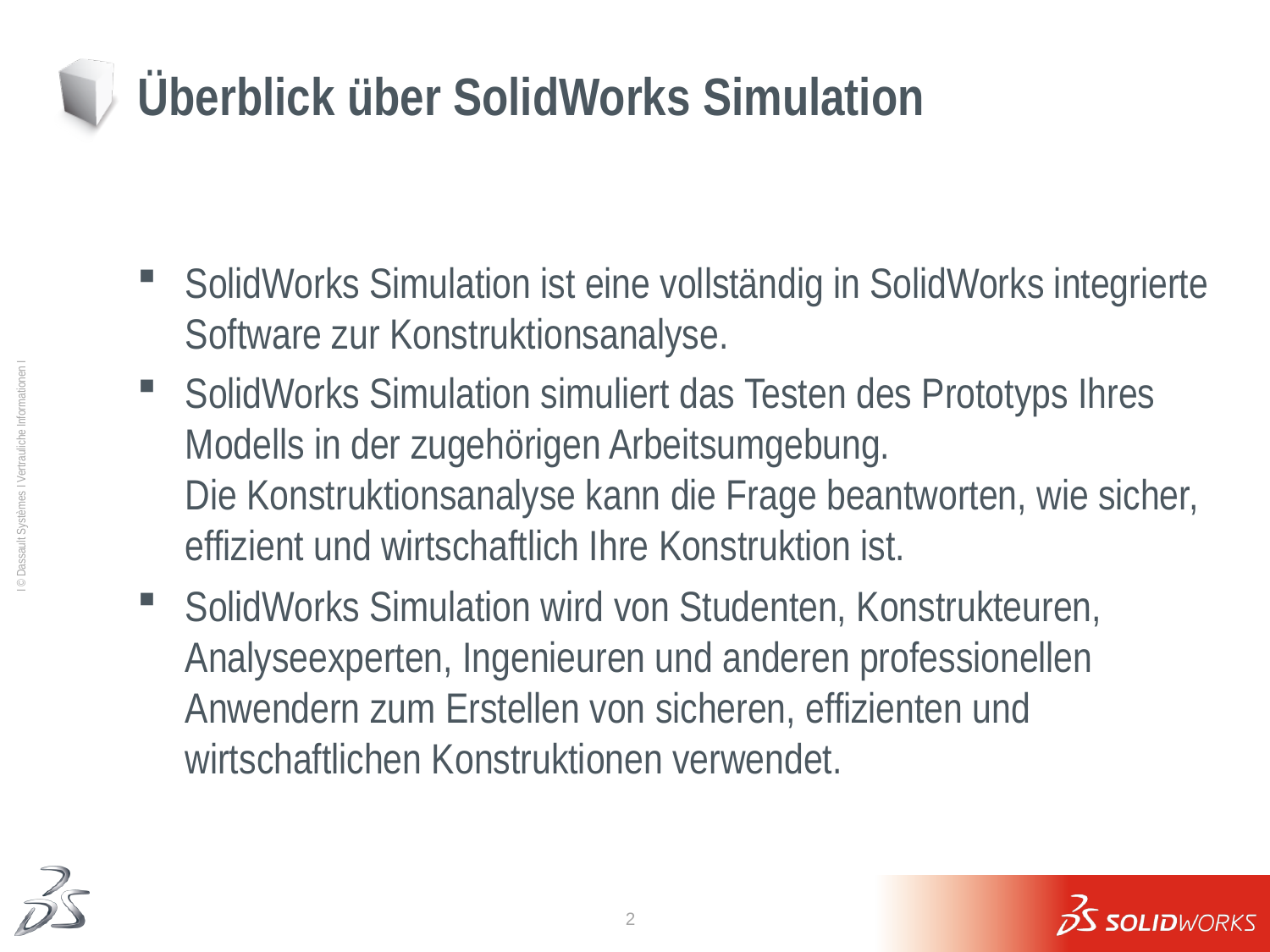

# Überblick über SolidWorks Simulation
SolidWorks Simulation ist eine vollständig in SolidWorks integrierte Software zur Konstruktionsanalyse.
SolidWorks Simulation simuliert das Testen des Prototyps Ihres Modells in der zugehörigen Arbeitsumgebung. Die Konstruktionsanalyse kann die Frage beantworten, wie sicher, effizient und wirtschaftlich Ihre Konstruktion ist.
SolidWorks Simulation wird von Studenten, Konstrukteuren, Analyseexperten, Ingenieuren und anderen professionellen Anwendern zum Erstellen von sicheren, effizienten und wirtschaftlichen Konstruktionen verwendet.